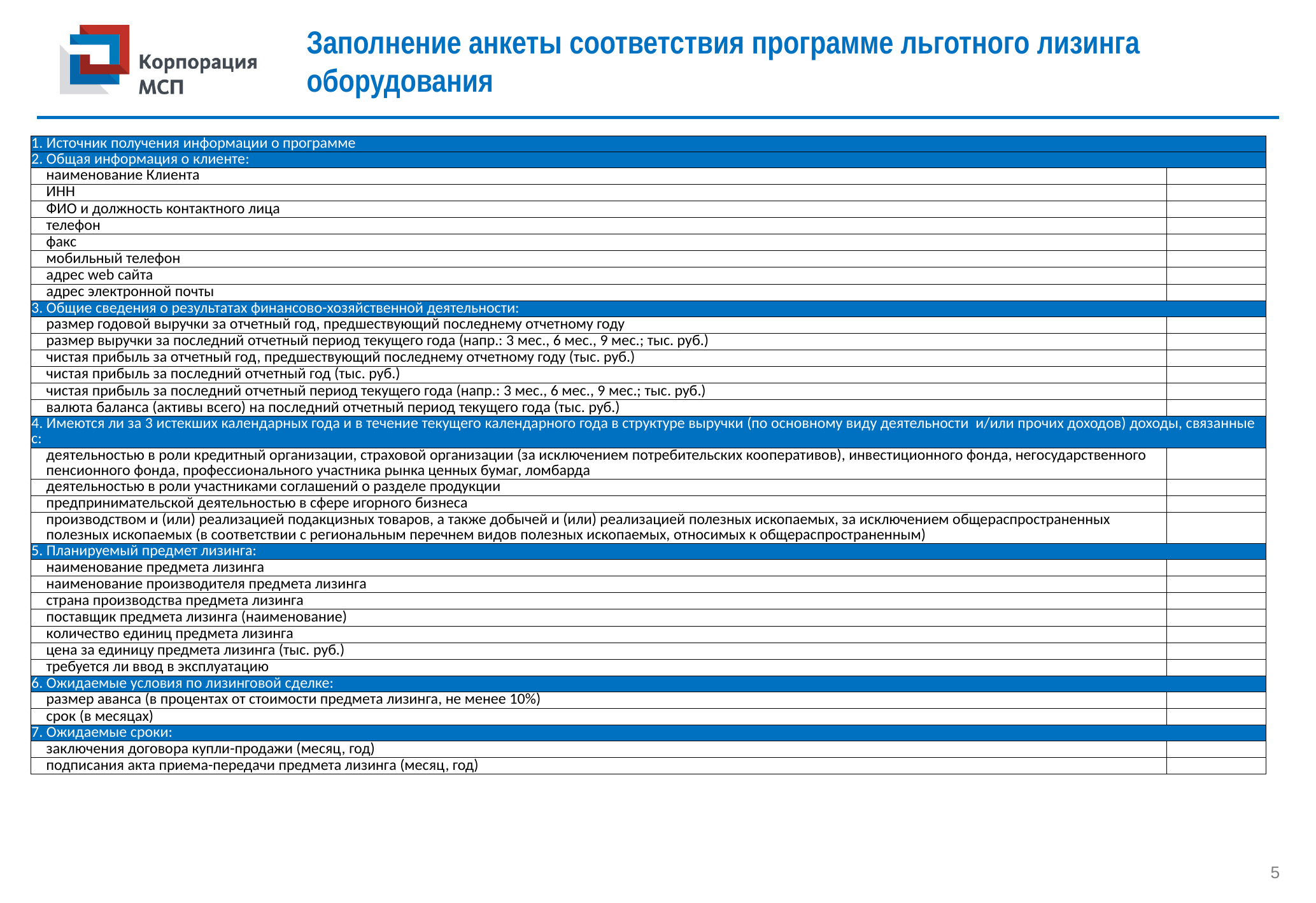

# Заполнение анкеты соответствия программе льготного лизинга оборудования
| 1. Источник получения информации о программе |  |
| --- | --- |
| 2. Общая информация о клиенте: |  |
| наименование Клиента |  |
| ИНН |  |
| ФИО и должность контактного лица |  |
| телефон |  |
| факс |  |
| мобильный телефон |  |
| адрес web сайта |  |
| адрес электронной почты |  |
| 3. Общие сведения о результатах финансово-хозяйственной деятельности: |  |
| размер годовой выручки за отчетный год, предшествующий последнему отчетному году |  |
| размер выручки за последний отчетный период текущего года (напр.: 3 мес., 6 мес., 9 мес.; тыс. руб.) |  |
| чистая прибыль за отчетный год, предшествующий последнему отчетному году (тыс. руб.) |  |
| чистая прибыль за последний отчетный год (тыс. руб.) |  |
| чистая прибыль за последний отчетный период текущего года (напр.: 3 мес., 6 мес., 9 мес.; тыс. руб.) |  |
| валюта баланса (активы всего) на последний отчетный период текущего года (тыс. руб.) |  |
| 4. Имеются ли за 3 истекших календарных года и в течение текущего календарного года в структуре выручки (по основному виду деятельности и/или прочих доходов) доходы, связанные с: |  |
| деятельностью в роли кредитный организации, страховой организации (за исключением потребительских кооперативов), инвестиционного фонда, негосударственного пенсионного фонда, профессионального участника рынка ценных бумаг, ломбарда |  |
| деятельностью в роли участниками соглашений о разделе продукции |  |
| предпринимательской деятельностью в сфере игорного бизнеса |  |
| производством и (или) реализацией подакцизных товаров, а также добычей и (или) реализацией полезных ископаемых, за исключением общераспространенных полезных ископаемых (в соответствии с региональным перечнем видов полезных ископаемых, относимых к общераспространенным) |  |
| 5. Планируемый предмет лизинга: |  |
| наименование предмета лизинга |  |
| наименование производителя предмета лизинга |  |
| страна производства предмета лизинга |  |
| поставщик предмета лизинга (наименование) |  |
| количество единиц предмета лизинга |  |
| цена за единицу предмета лизинга (тыс. руб.) |  |
| требуется ли ввод в эксплуатацию |  |
| 6. Ожидаемые условия по лизинговой сделке: |  |
| размер аванса (в процентах от стоимости предмета лизинга, не менее 10%) |  |
| срок (в месяцах) |  |
| 7. Ожидаемые сроки: |  |
| заключения договора купли-продажи (месяц, год) |  |
| подписания акта приема-передачи предмета лизинга (месяц, год) |  |